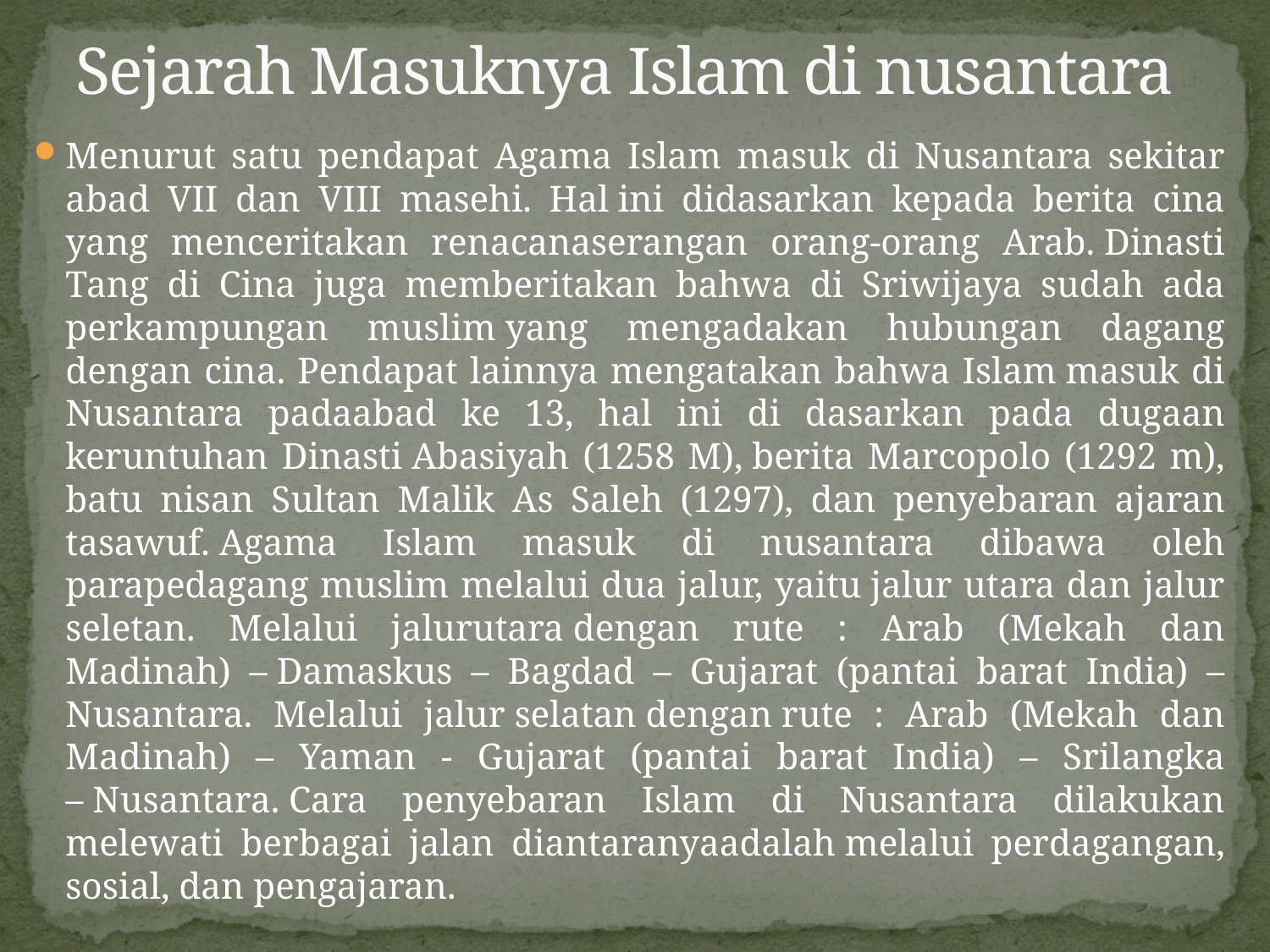

# Sejarah Masuknya Islam di nusantara
Menurut satu pendapat Agama Islam masuk di Nusantara sekitar abad VII dan VIII masehi. Hal ini didasarkan kepada berita cina yang menceritakan renacanaserangan orang-orang Arab. Dinasti Tang di Cina juga memberitakan bahwa di Sriwijaya sudah ada perkampungan muslim yang mengadakan hubungan dagang dengan cina. Pendapat lainnya mengatakan bahwa Islam masuk di Nusantara padaabad ke 13, hal ini di dasarkan pada dugaan keruntuhan Dinasti Abasiyah (1258 M), berita Marcopolo (1292 m), batu nisan Sultan Malik As Saleh (1297), dan penyebaran ajaran tasawuf. Agama Islam masuk di nusantara dibawa oleh parapedagang muslim melalui dua jalur, yaitu jalur utara dan jalur seletan. Melalui jalurutara dengan rute : Arab (Mekah dan Madinah) – Damaskus – Bagdad – Gujarat (pantai barat India) – Nusantara. Melalui jalur selatan dengan rute : Arab (Mekah dan Madinah) – Yaman - Gujarat (pantai barat India) – Srilangka – Nusantara. Cara penyebaran Islam di Nusantara dilakukan melewati berbagai jalan diantaranyaadalah melalui perdagangan, sosial, dan pengajaran.